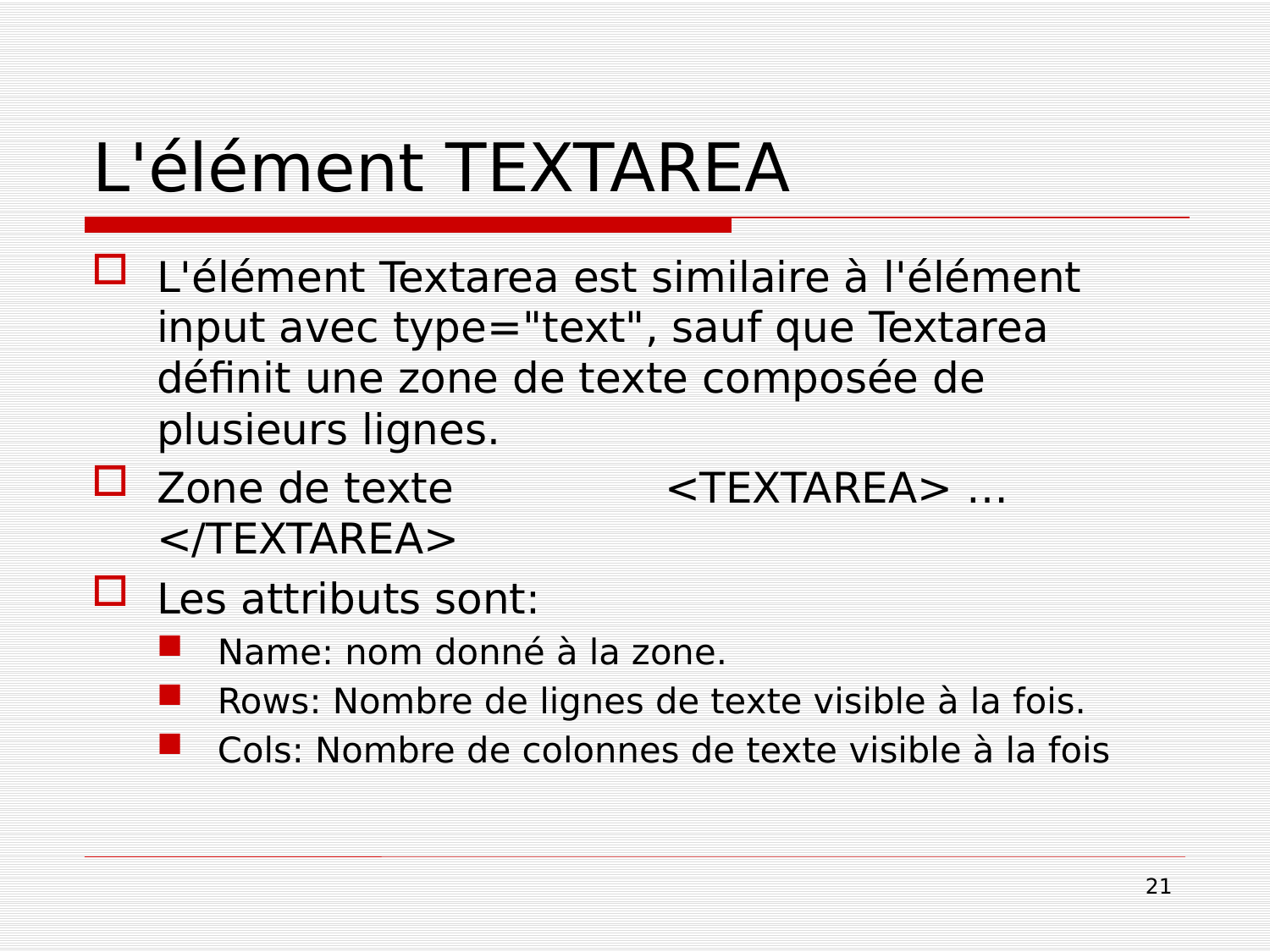

# L'élément TEXTAREA
L'élément Textarea est similaire à l'élément input avec type="text", sauf que Textarea définit une zone de texte composée de plusieurs lignes.
Zone de texte		<TEXTAREA> … </TEXTAREA>
Les attributs sont:
Name: nom donné à la zone.
Rows: Nombre de lignes de texte visible à la fois.
Cols: Nombre de colonnes de texte visible à la fois
21